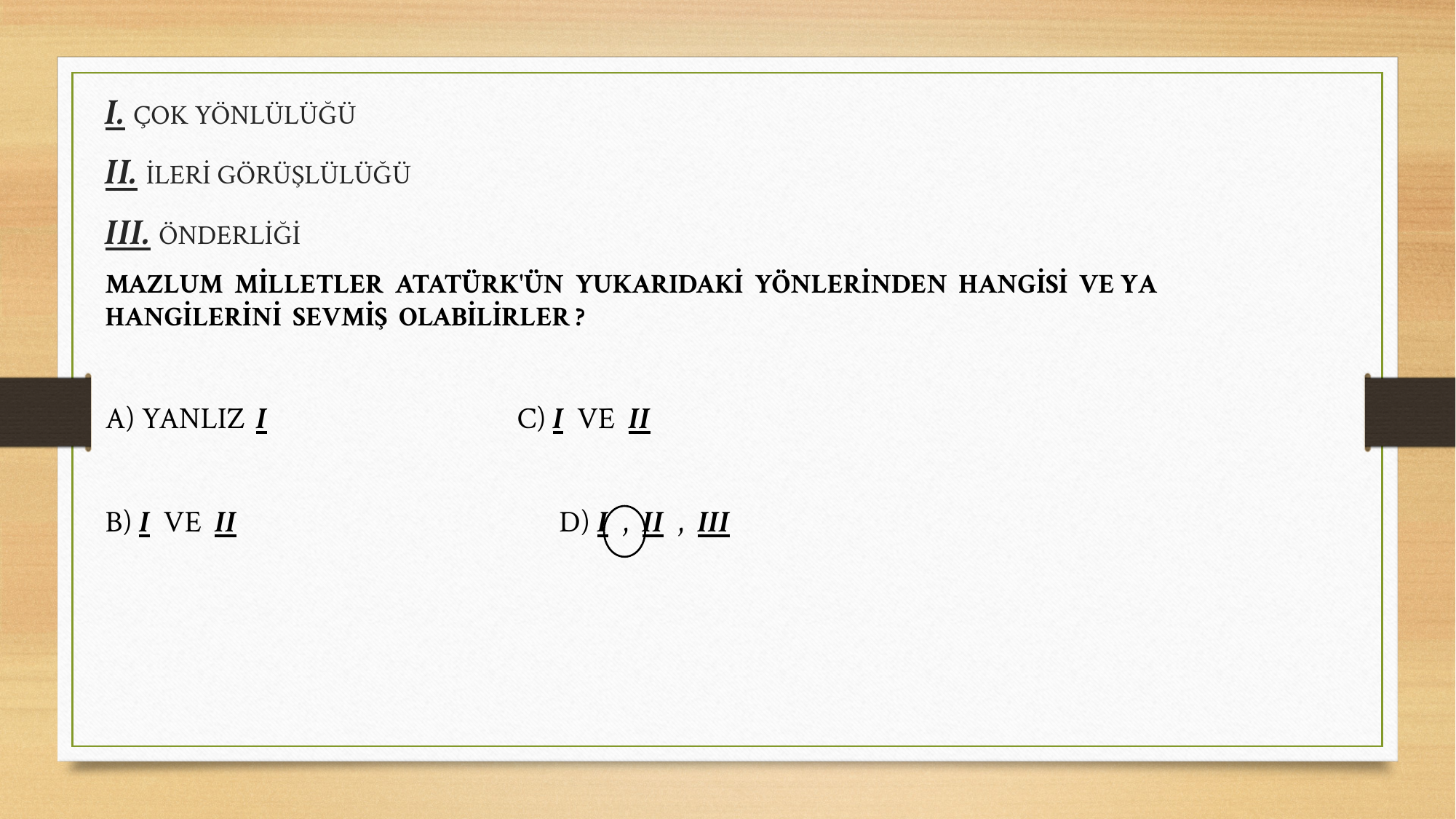

I. ÇOK YÖNLÜLÜĞÜ
II. İLERİ GÖRÜŞLÜLÜĞÜ
III. ÖNDERLİĞİ
MAZLUM  MİLLETLER  ATATÜRK'ÜN  YUKARIDAKİ  YÖNLERİNDEN  HANGİSİ  VE YA  HANGİLERİNİ  SEVMİŞ  OLABİLİRLER ?

A) YANLIZ  I                                           C) I  VE  II

B) I  VE  II                                                D) I  ,  II  ,  III